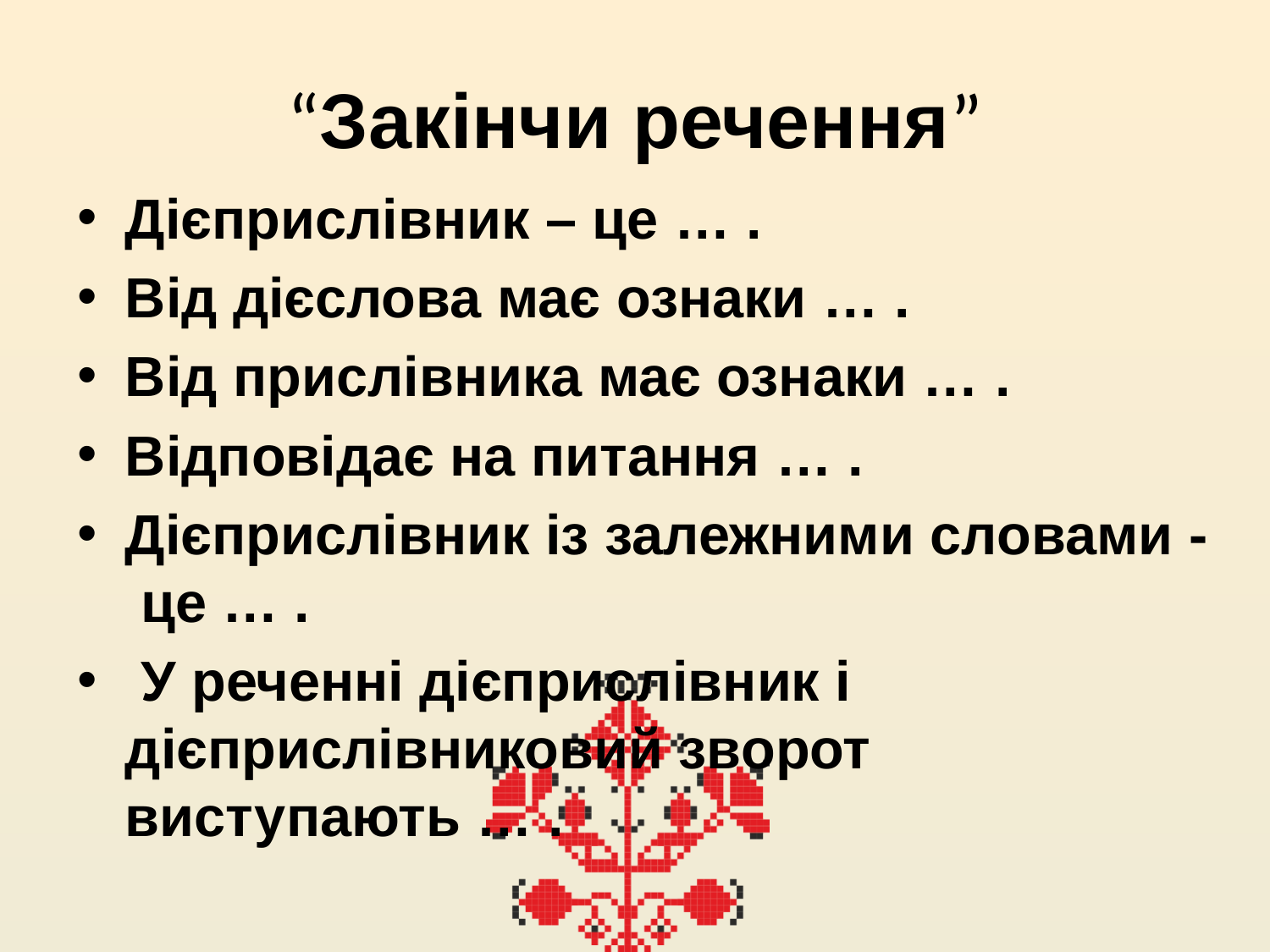

# “Закінчи речення”
Дієприслівник – це … .
Від дієслова має ознаки … .
Від прислівника має ознаки … .
Відповідає на питання … .
Дієприслівник із залежними словами -  це … .
 У реченні дієприслівник і дієприслівниковий зворот виступають … .